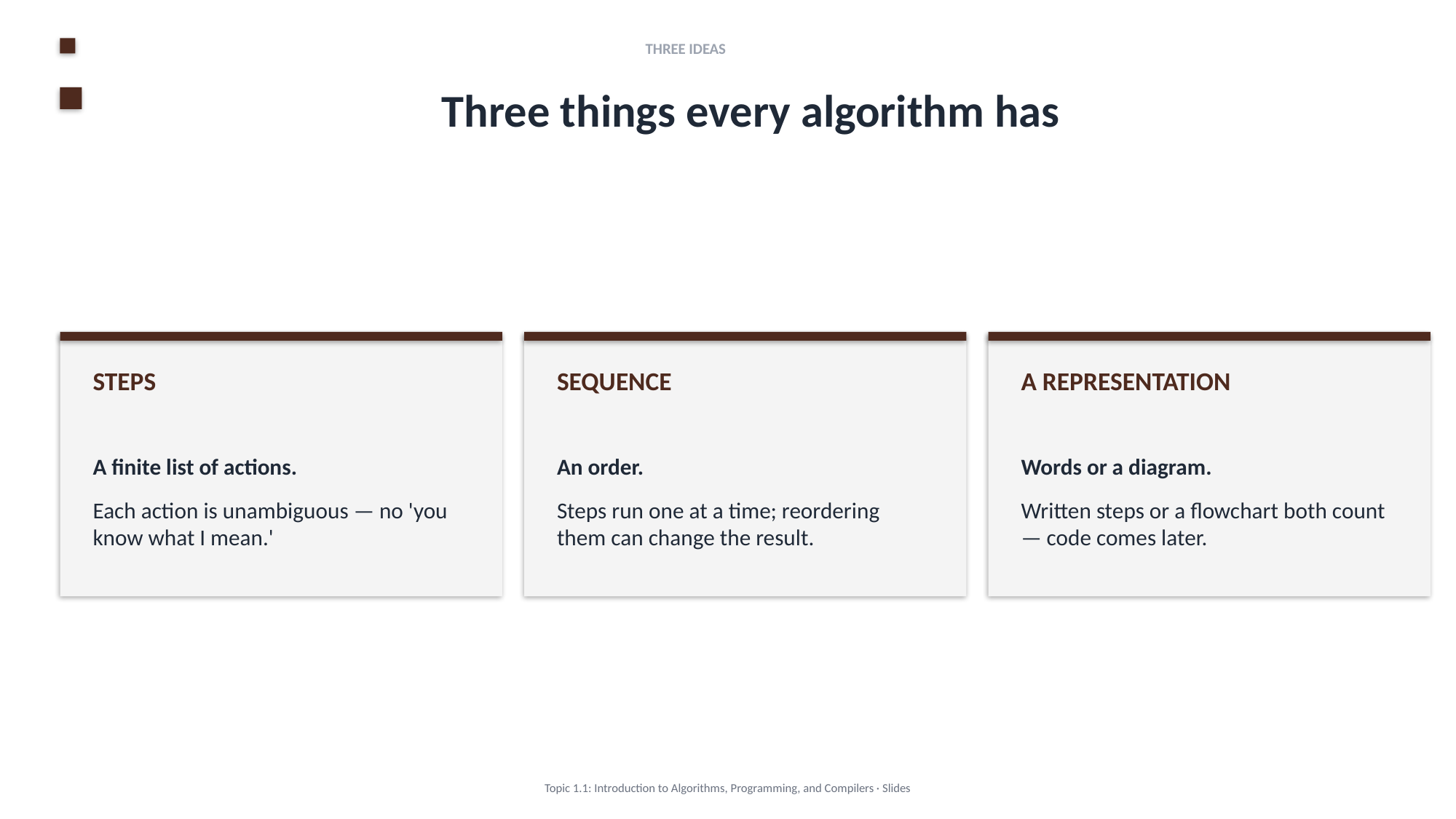

THREE IDEAS

Three things every algorithm has

STEPS
SEQUENCE
A REPRESENTATION
A finite list of actions.
An order.
Words or a diagram.
Each action is unambiguous — no 'you know what I mean.'
Steps run one at a time; reordering them can change the result.
Written steps or a flowchart both count — code comes later.
Topic 1.1: Introduction to Algorithms, Programming, and Compilers · Slides